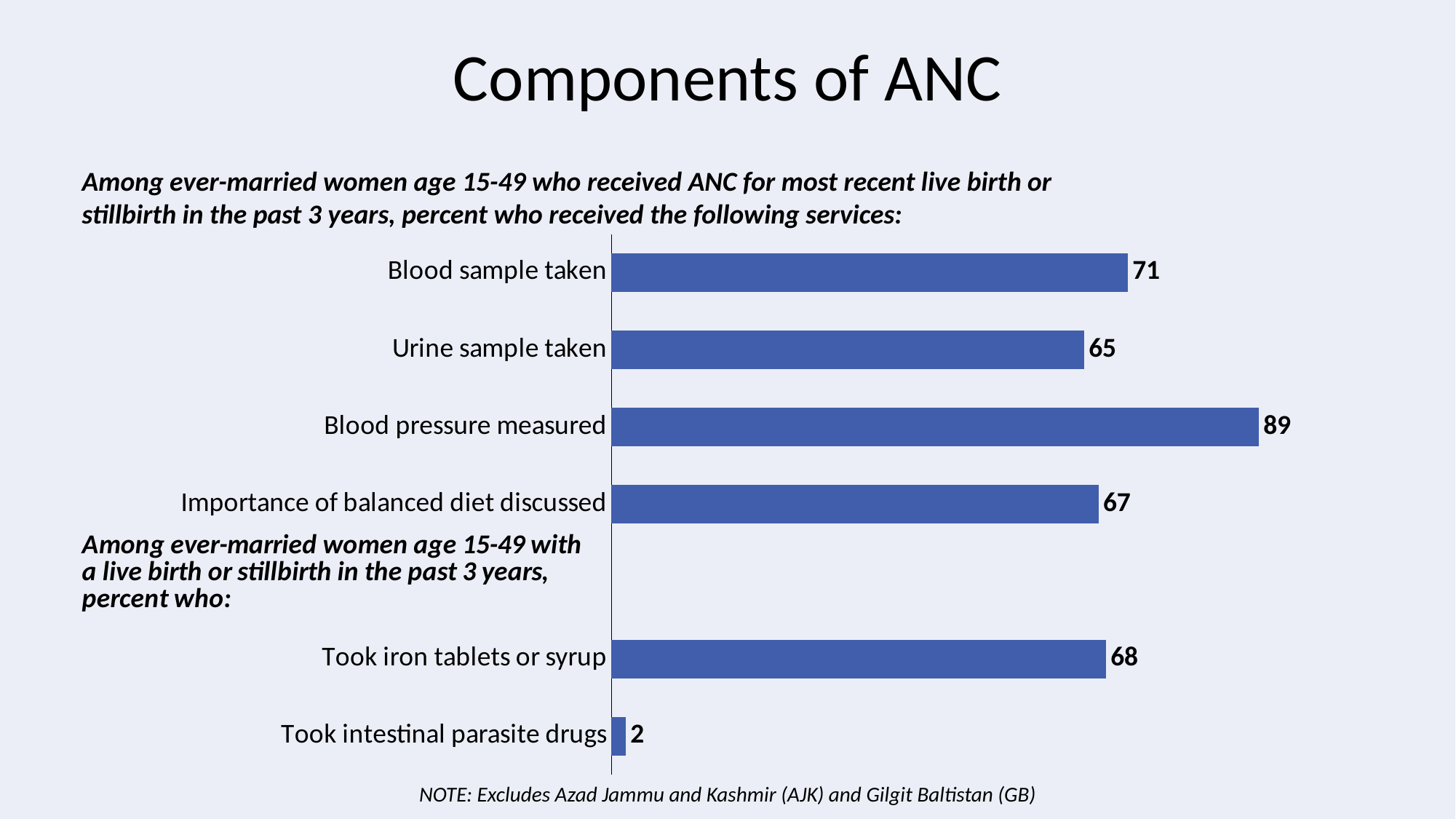

# Components of ANC
Among ever-married women age 15-49 who received ANC for most recent live birth or stillbirth in the past 3 years, percent who received the following services:

### Chart

| Category | Series 1 |
|---|---|
| Took intestinal parasite drugs | 2.0 |
| Took iron tablets or syrup | 68.0 |
|  | None |
| Importance of balanced diet discussed | 67.0 |
| Blood pressure measured | 89.0 |
| Urine sample taken | 65.0 |
| Blood sample taken | 71.0 |
NOTE: Excludes Azad Jammu and Kashmir (AJK) and Gilgit Baltistan (GB)